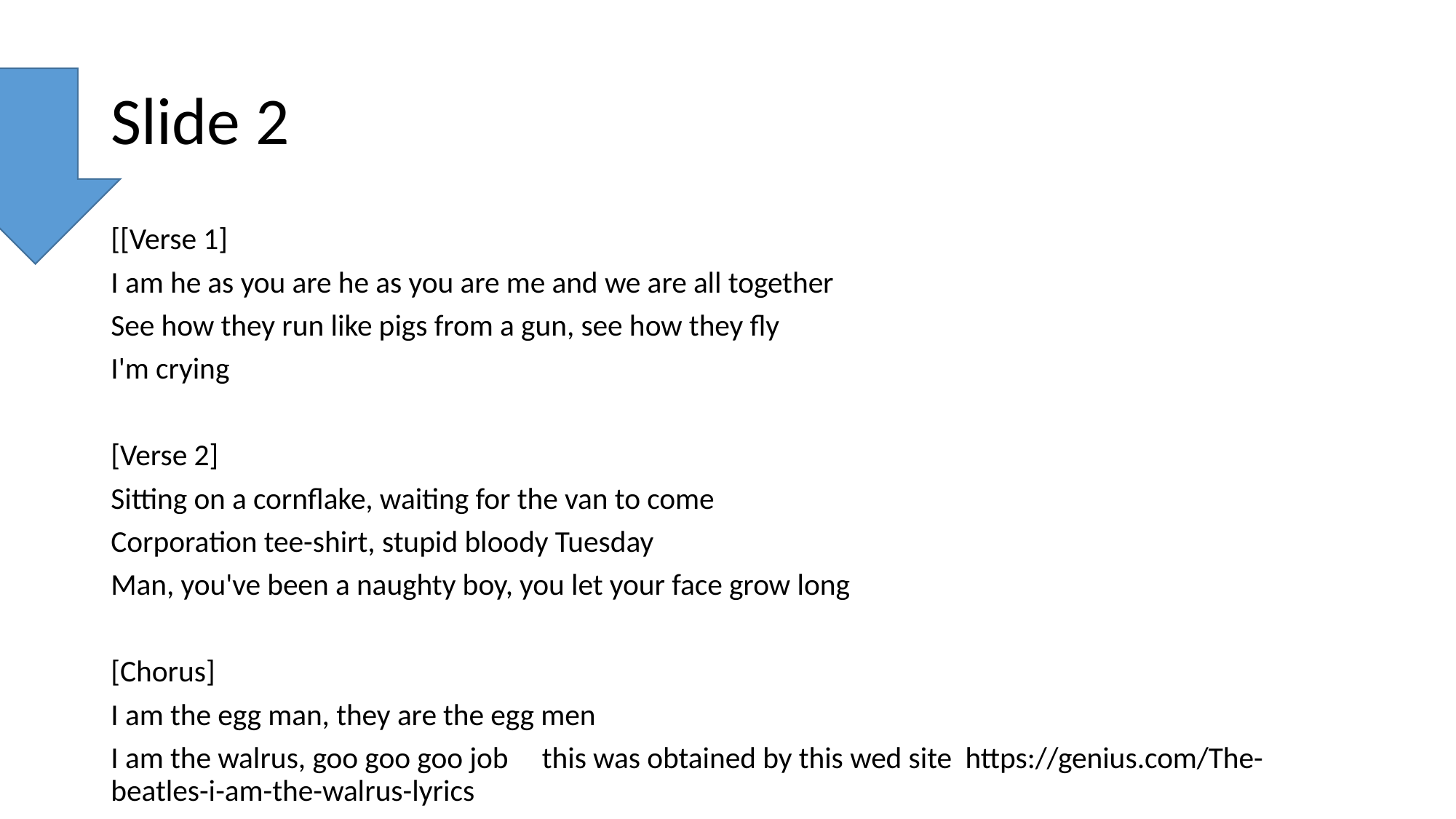

# Slide 2

[[Verse 1]
I am he as you are he as you are me and we are all together
See how they run like pigs from a gun, see how they fly
I'm crying

[Verse 2]
Sitting on a cornflake, waiting for the van to come
Corporation tee-shirt, stupid bloody Tuesday
Man, you've been a naughty boy, you let your face grow long

[Chorus]
I am the egg man, they are the egg men
I am the walrus, goo goo goo job     this was obtained by this wed site  https://genius.com/The-beatles-i-am-the-walrus-lyrics